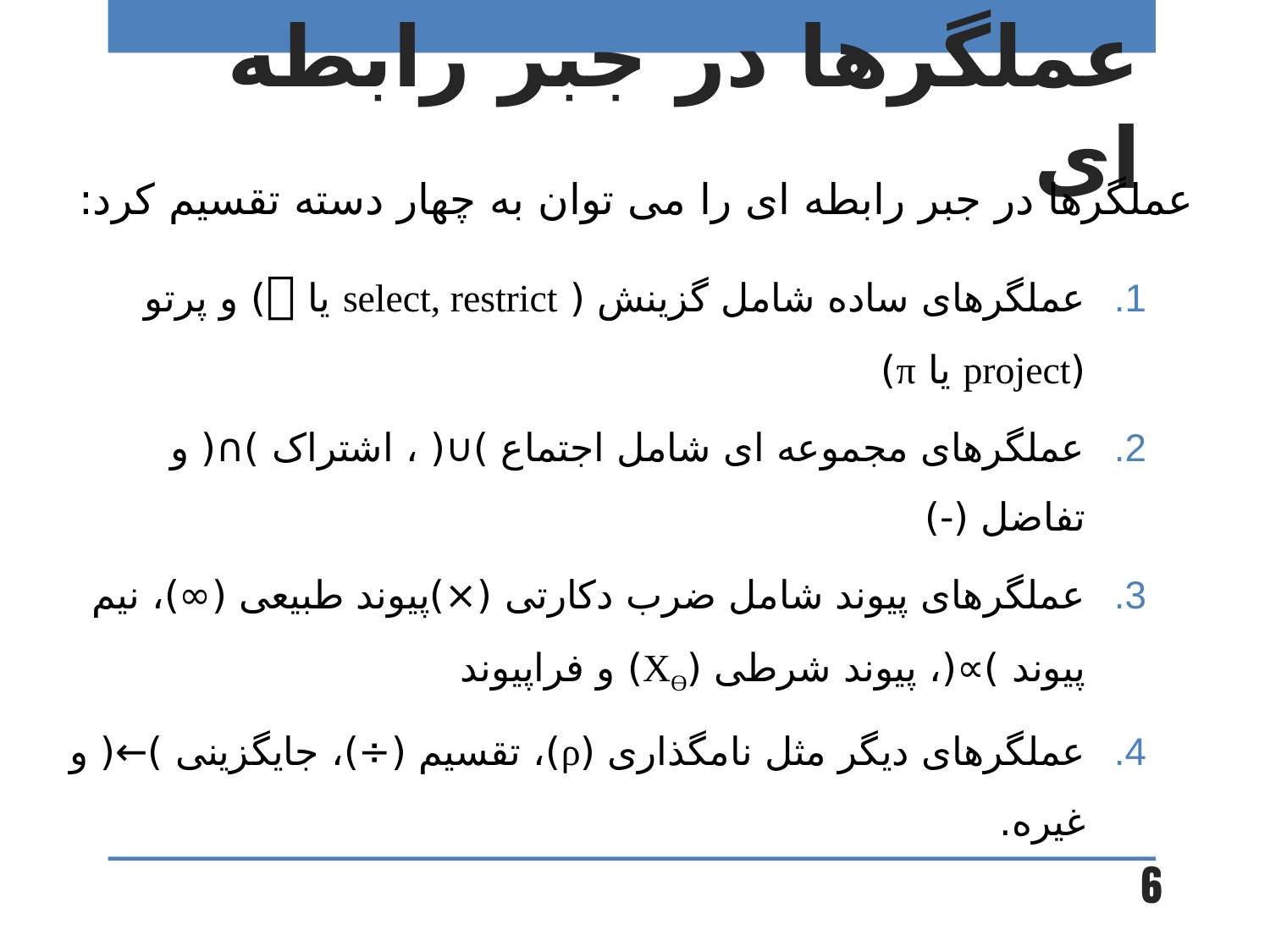

# عملگرها در جبر رابطه ای
عملگرها در جبر رابطه ای را می توان به چهار دسته تقسیم کرد:
عملگرهای ساده شامل گزینش ( select, restrict یا σ) و پرتو (project یا π)
عملگرهای مجموعه ای شامل اجتماع )∪( ، اشتراک )∩( و تفاضل (-)
عملگرهای پیوند شامل ضرب دکارتی (×)پیوند طبیعی (∞)، نیم پیوند )∝(، پیوند شرطی (XӨ) و فراپیوند
عملگرهای دیگر مثل نامگذاری (ρ)، تقسیم (÷)، جایگزینی )←( و غیره.
6